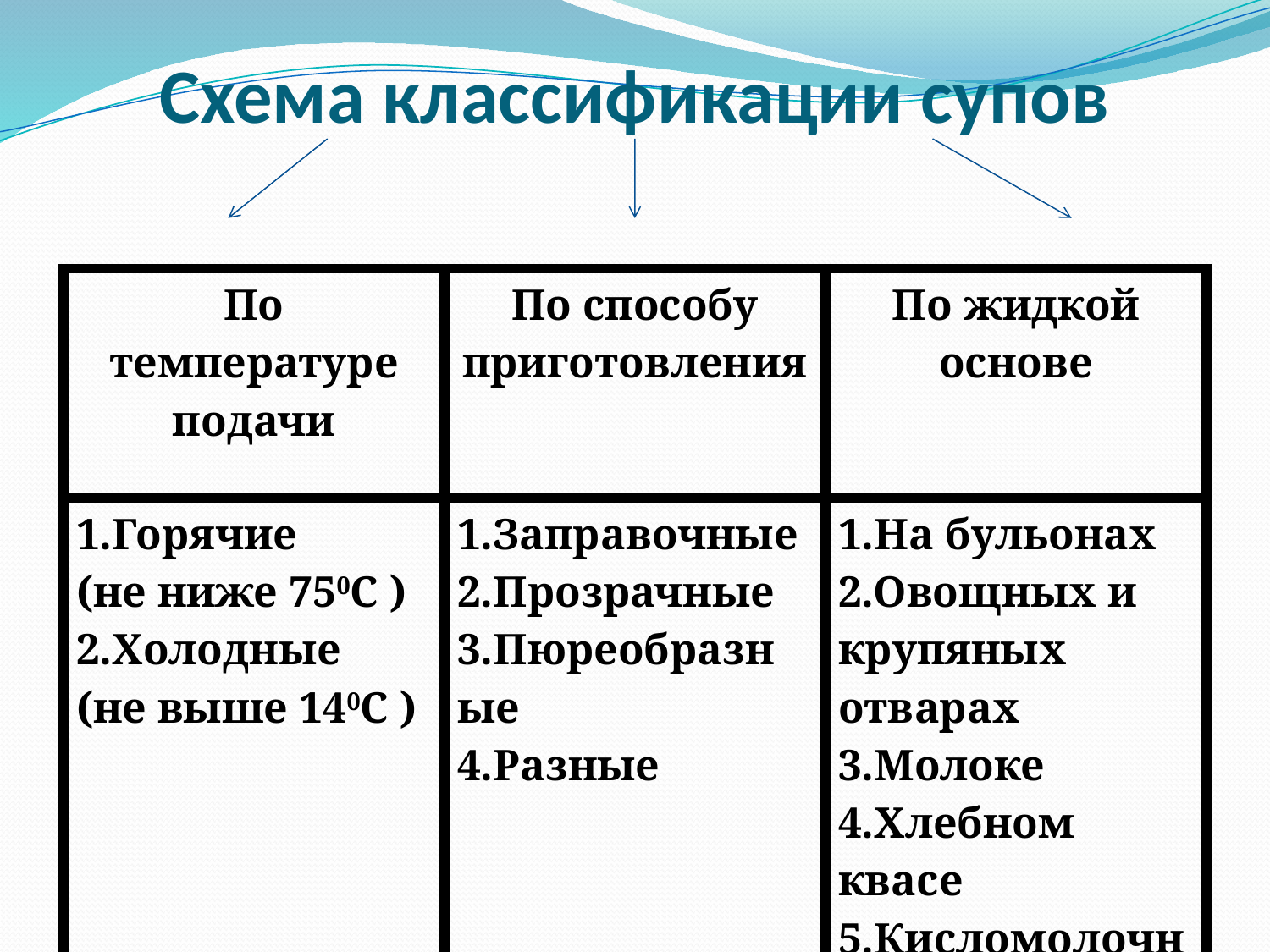

# Схема классификации супов
| По температуре подачи | По способу приготовления | По жидкой основе |
| --- | --- | --- |
| 1.Горячие (не ниже 750C ) 2.Холодные (не выше 140С ) | 1.Заправочные 2.Прозрачные 3.Пюреобразные 4.Разные | 1.На бульонах 2.Овощных и крупяных отварах 3.Молоке 4.Хлебном квасе 5.Кисломолочных продуктах |